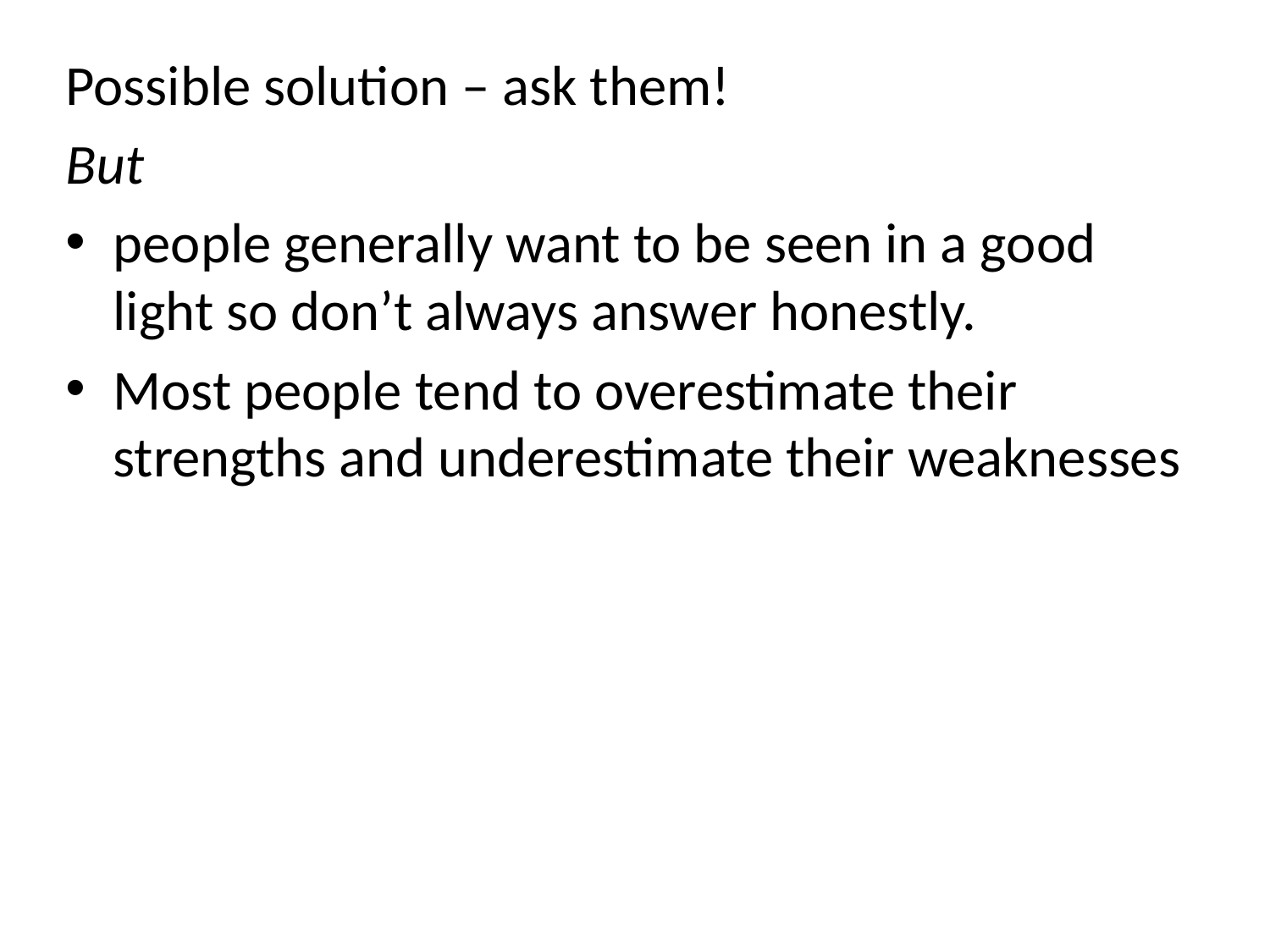

Possible solution – ask them!
But
people generally want to be seen in a good light so don’t always answer honestly.
Most people tend to overestimate their strengths and underestimate their weaknesses